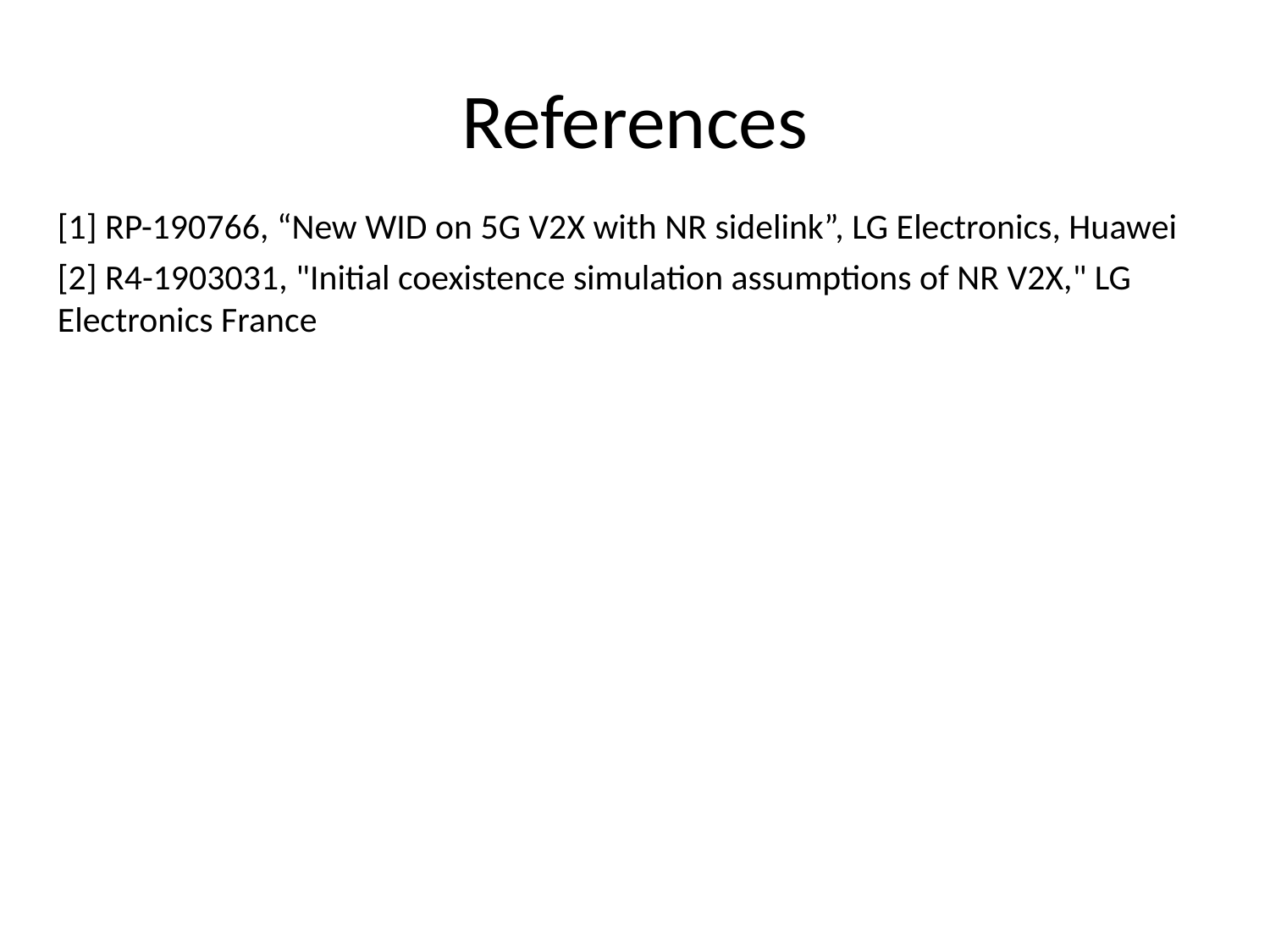

# References
[1] RP-190766, “New WID on 5G V2X with NR sidelink”, LG Electronics, Huawei
[2] R4-1903031, "Initial coexistence simulation assumptions of NR V2X," LG Electronics France